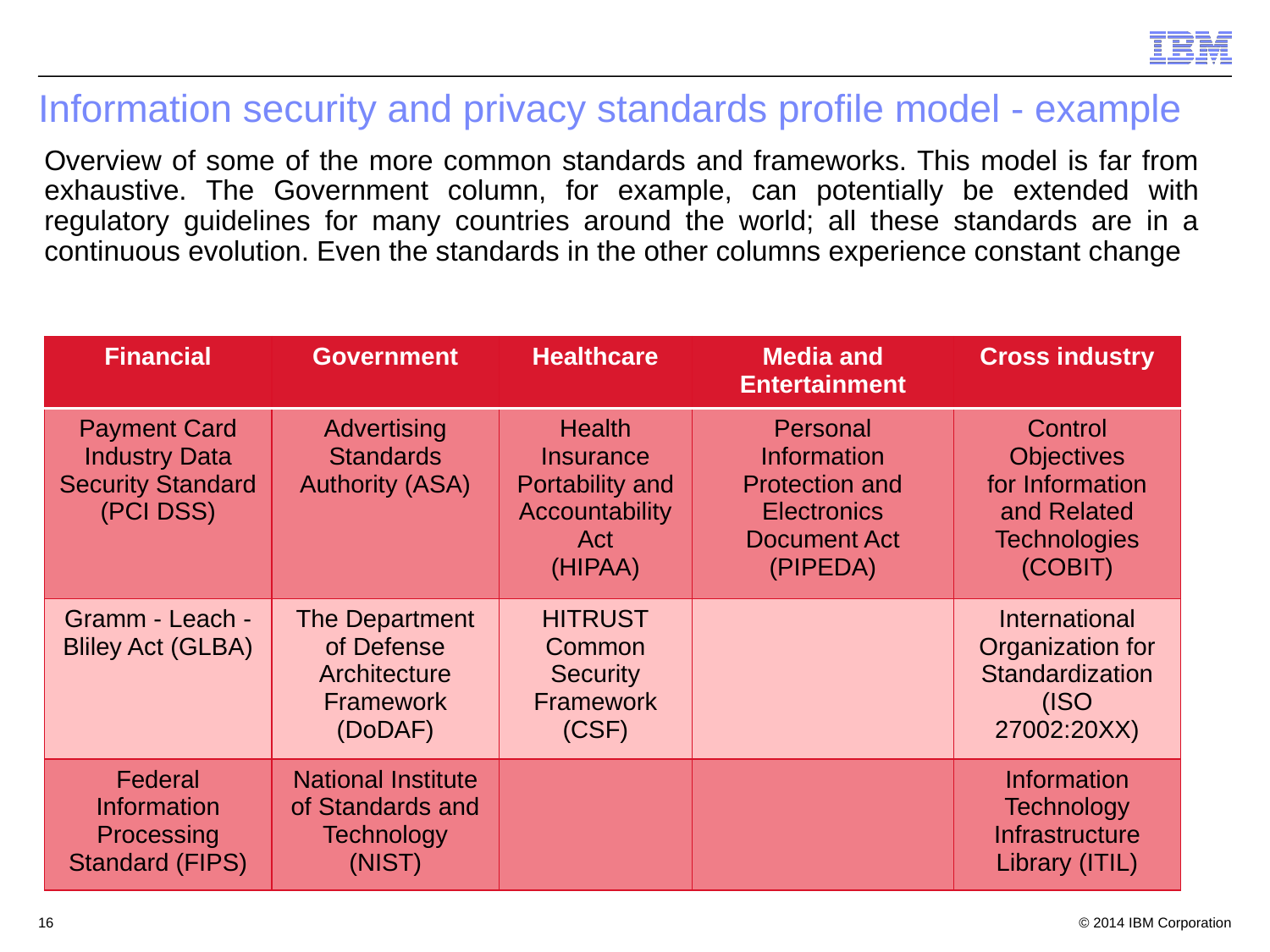

# Information security and privacy standards profile model - example
Overview of some of the more common standards and frameworks. This model is far from exhaustive. The Government column, for example, can potentially be extended with regulatory guidelines for many countries around the world; all these standards are in a continuous evolution. Even the standards in the other columns experience constant change
| Financial | Government | Healthcare | Media and Entertainment | Cross industry |
| --- | --- | --- | --- | --- |
| Payment Card Industry Data Security Standard (PCI DSS) | Advertising Standards Authority (ASA) | Health Insurance Portability and Accountability Act (HIPAA) | Personal Information Protection and Electronics Document Act (PIPEDA) | Control Objectives for Information and Related Technologies (COBIT) |
| Gramm - Leach - Bliley Act (GLBA) | The Department of Defense Architecture Framework (DoDAF) | HITRUST Common Security Framework (CSF) |  | International Organization for Standardization (ISO 27002:20XX) |
| Federal Information Processing Standard (FIPS) | National Institute of Standards and Technology (NIST) |  |  | Information Technology Infrastructure Library (ITIL) |
16